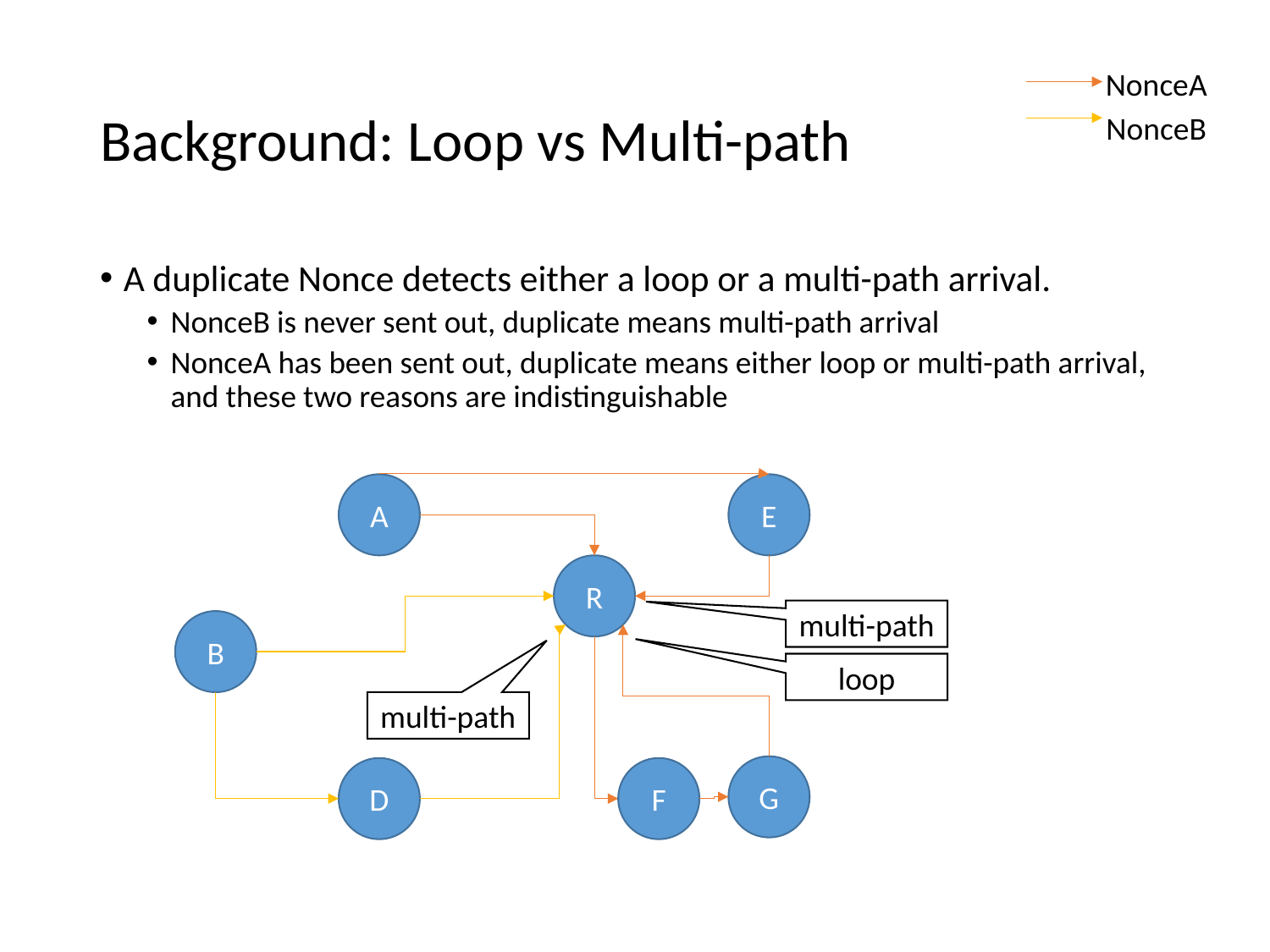

# Background: Loop vs Multi-path
NonceA
NonceB
A duplicate Nonce detects either a loop or a multi-path arrival.
NonceB is never sent out, duplicate means multi-path arrival
NonceA has been sent out, duplicate means either loop or multi-path arrival, and these two reasons are indistinguishable
A
E
R
multi-path
B
loop
multi-path
G
D
F